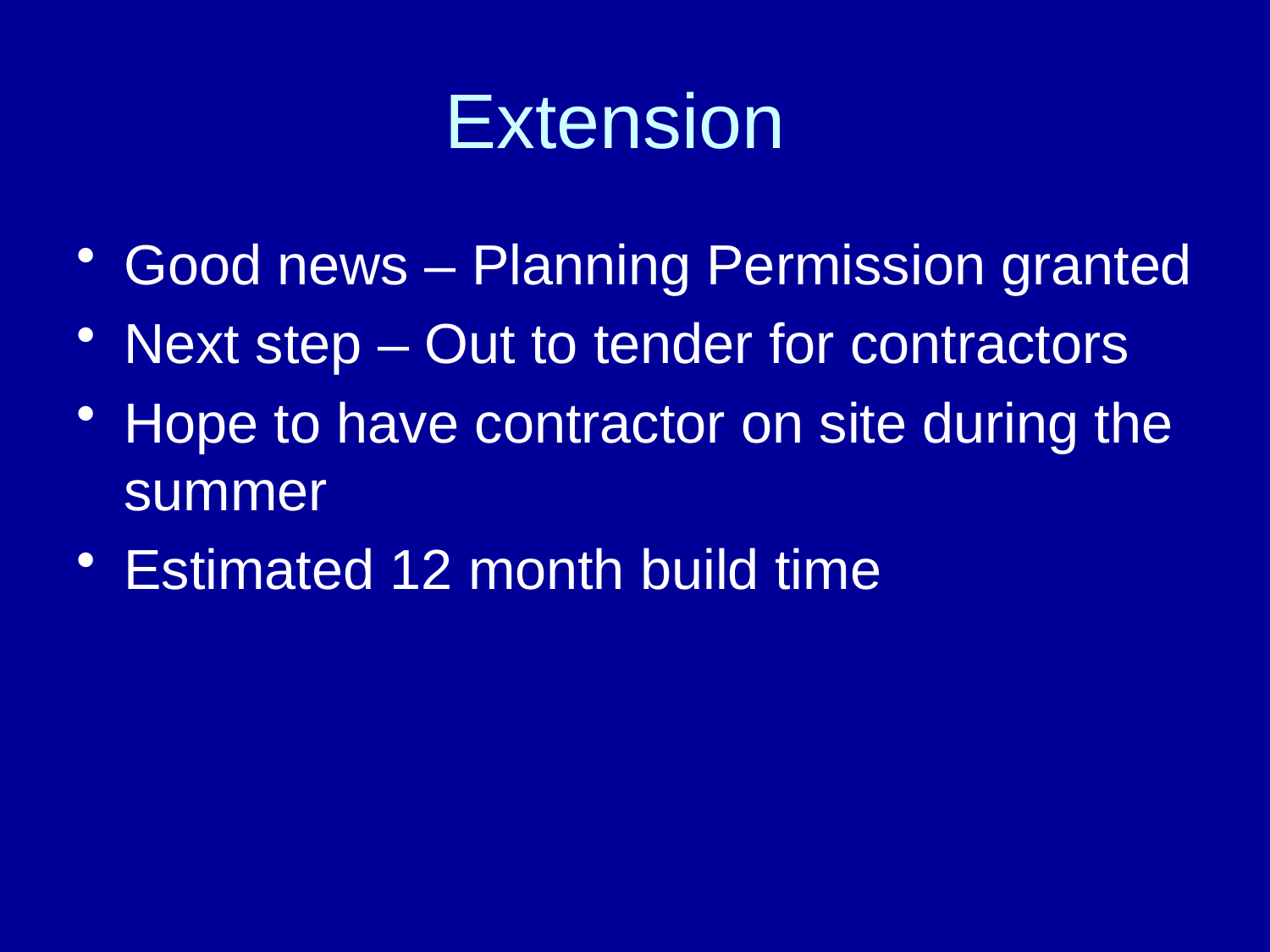

# Extension
Good news – Planning Permission granted
Next step – Out to tender for contractors
Hope to have contractor on site during the summer
Estimated 12 month build time